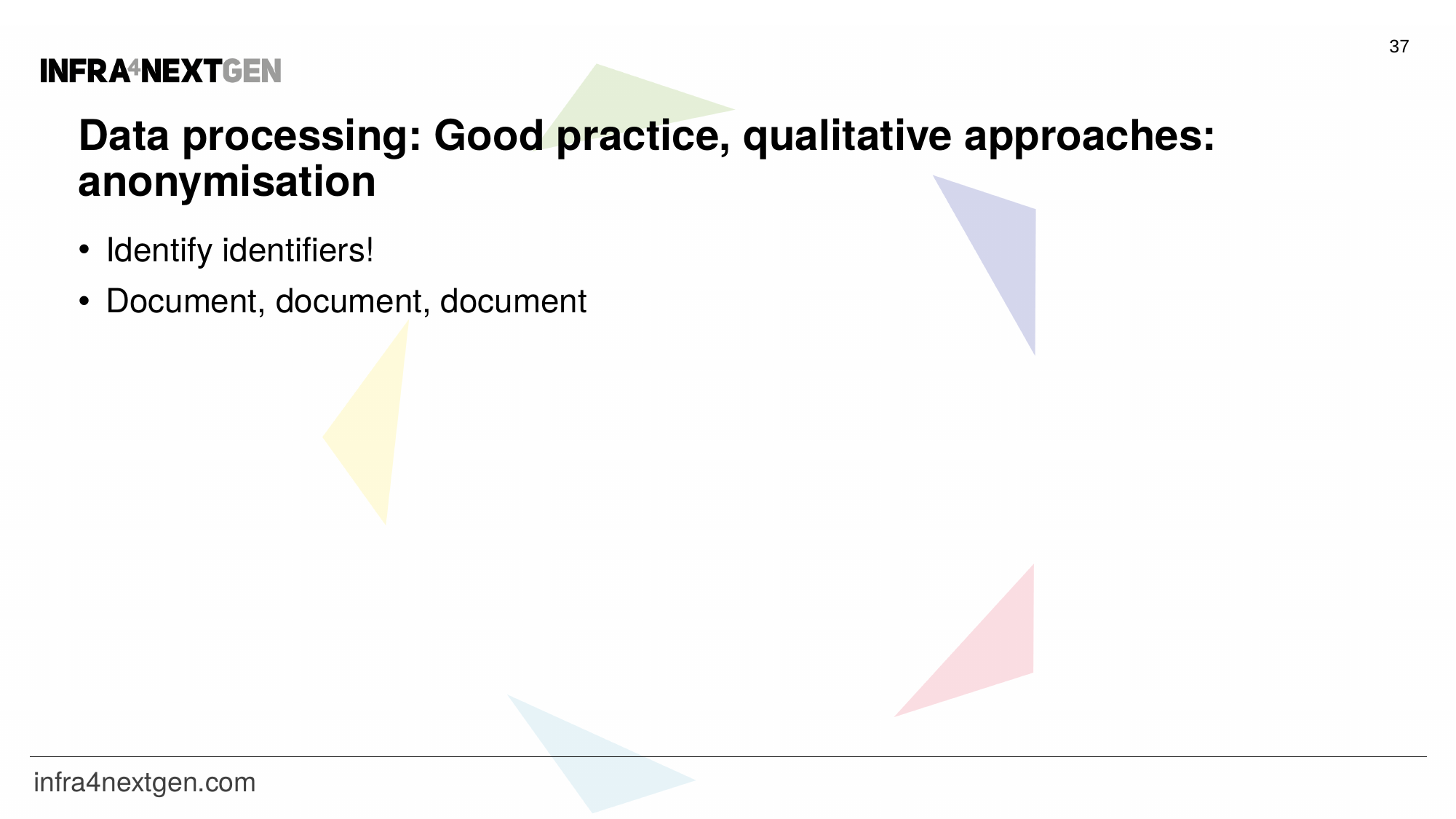

37
# Data processing: Good practice, qualitative approaches: anonymisation
Identify identifiers!
Document, document, document

infra4nextgen.com